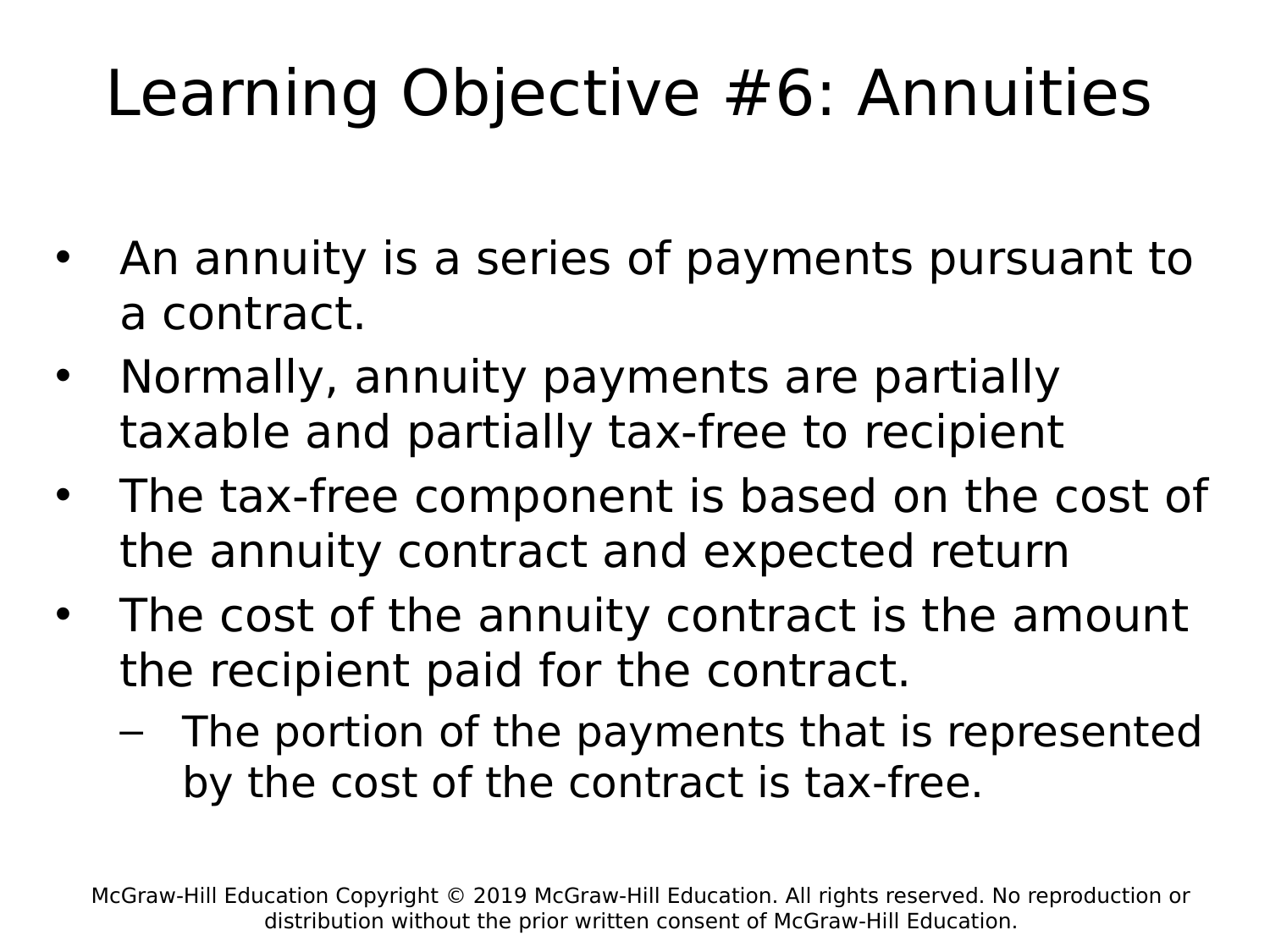

# Learning Objective #6: Annuities
An annuity is a series of payments pursuant to a contract.
Normally, annuity payments are partially taxable and partially tax-free to recipient
The tax-free component is based on the cost of the annuity contract and expected return
The cost of the annuity contract is the amount the recipient paid for the contract.
The portion of the payments that is represented by the cost of the contract is tax-free.
McGraw-Hill Education Copyright © 2019 McGraw-Hill Education. All rights reserved. No reproduction or distribution without the prior written consent of McGraw-Hill Education.